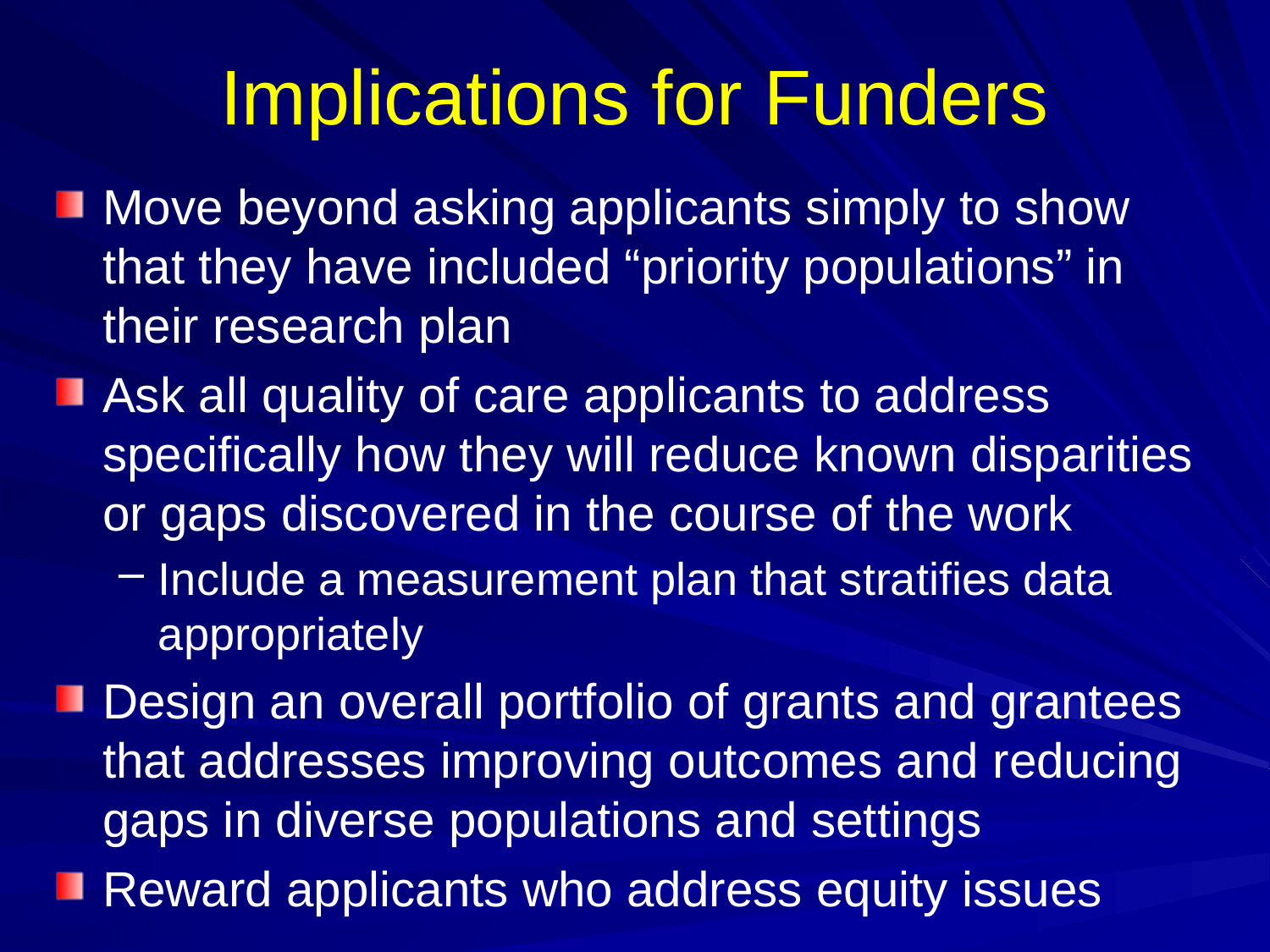

# Implications for Funders
Move beyond asking applicants simply to show that they have included “priority populations” in their research plan
Ask all quality of care applicants to address specifically how they will reduce known disparities or gaps discovered in the course of the work
Include a measurement plan that stratifies data appropriately
Design an overall portfolio of grants and grantees that addresses improving outcomes and reducing gaps in diverse populations and settings
Reward applicants who address equity issues